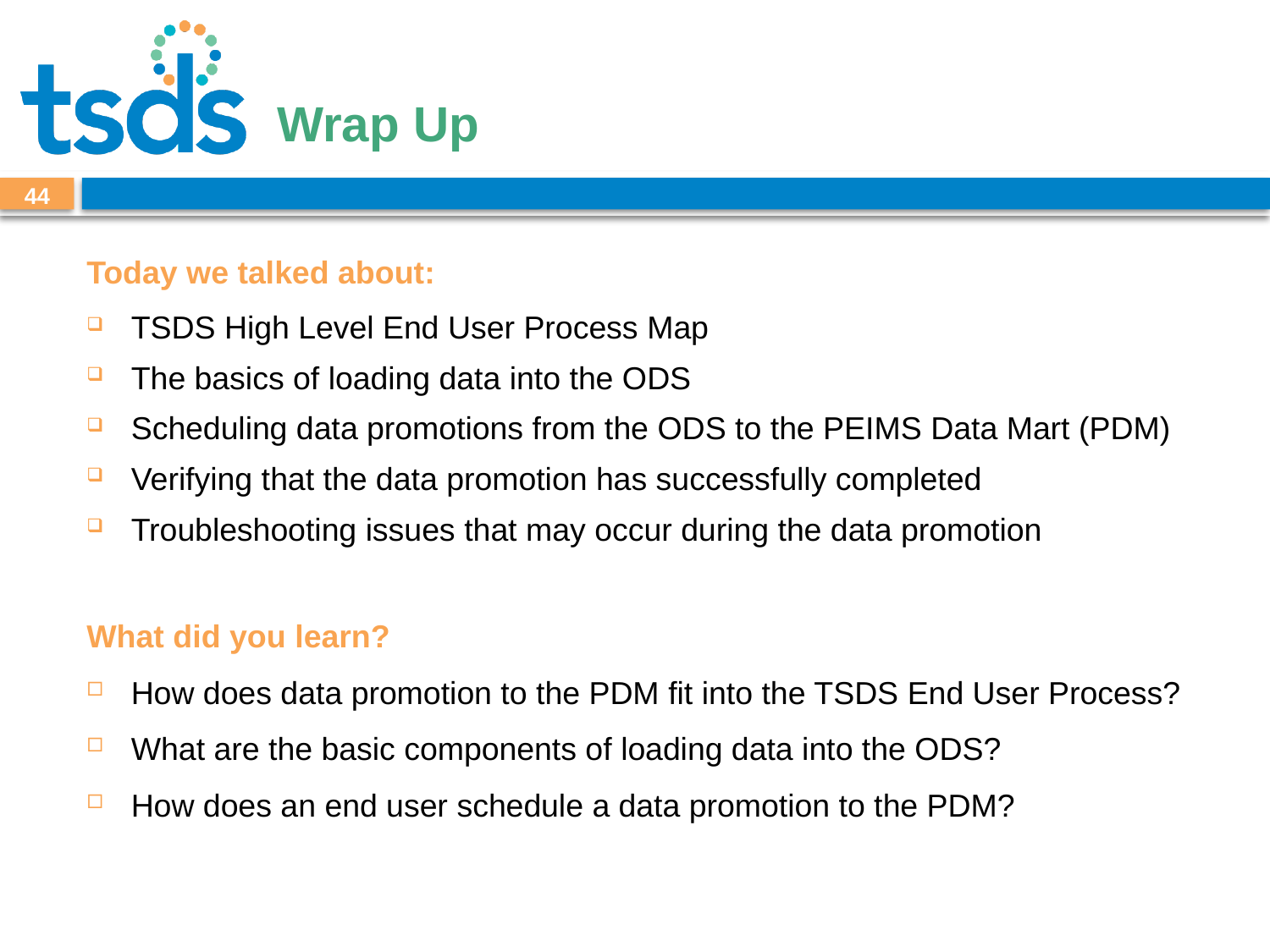

# Wrap Up
44
Today we talked about:
TSDS High Level End User Process Map
The basics of loading data into the ODS
Scheduling data promotions from the ODS to the PEIMS Data Mart (PDM)
Verifying that the data promotion has successfully completed
Troubleshooting issues that may occur during the data promotion

What did you learn?
How does data promotion to the PDM fit into the TSDS End User Process?
What are the basic components of loading data into the ODS?
How does an end user schedule a data promotion to the PDM?